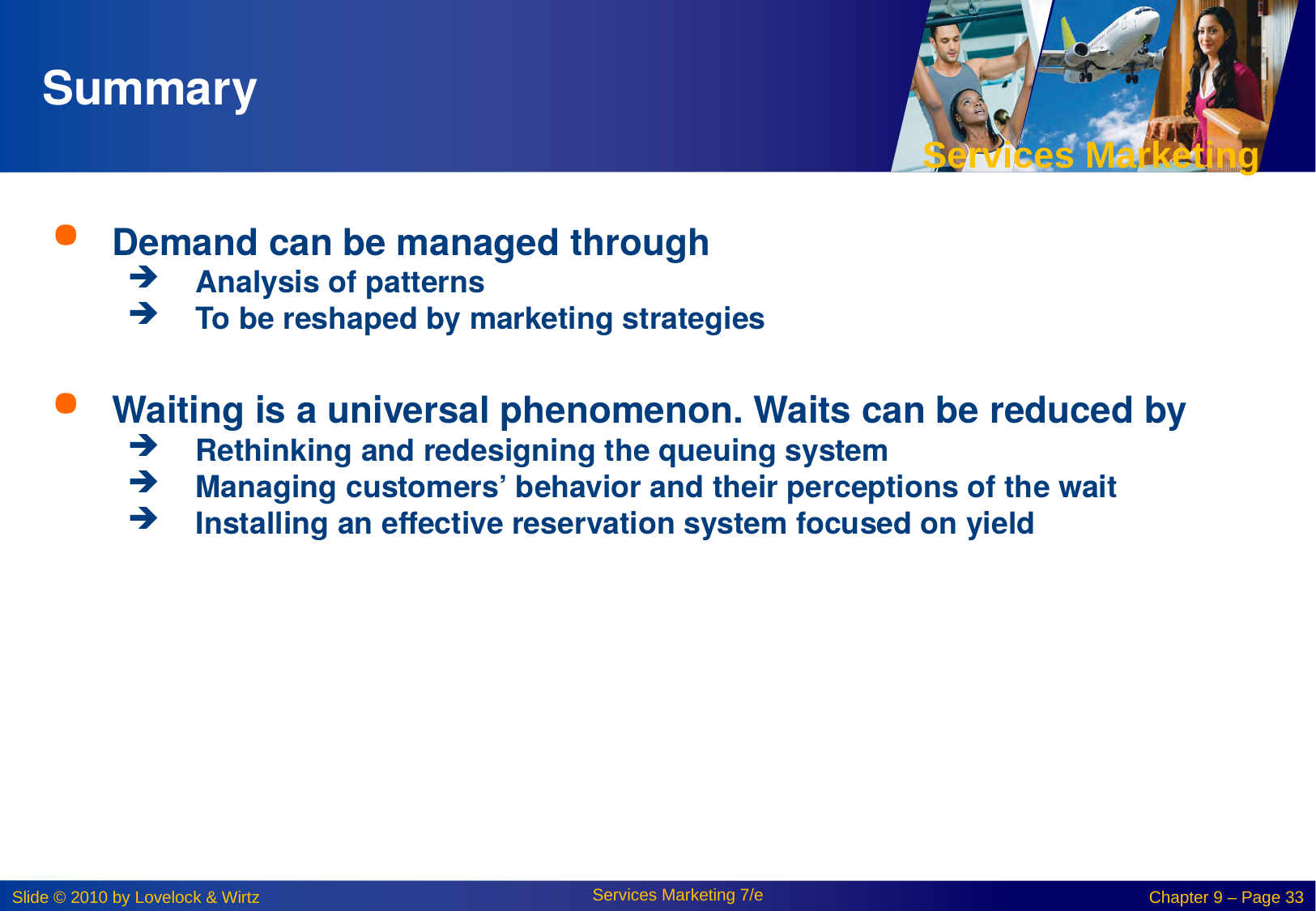

# Summary
Demand can be managed through
Analysis of patterns
To be reshaped by marketing strategies
Waiting is a universal phenomenon. Waits can be reduced by
Rethinking and redesigning the queuing system
Managing customers’ behavior and their perceptions of the wait
Installing an effective reservation system focused on yield